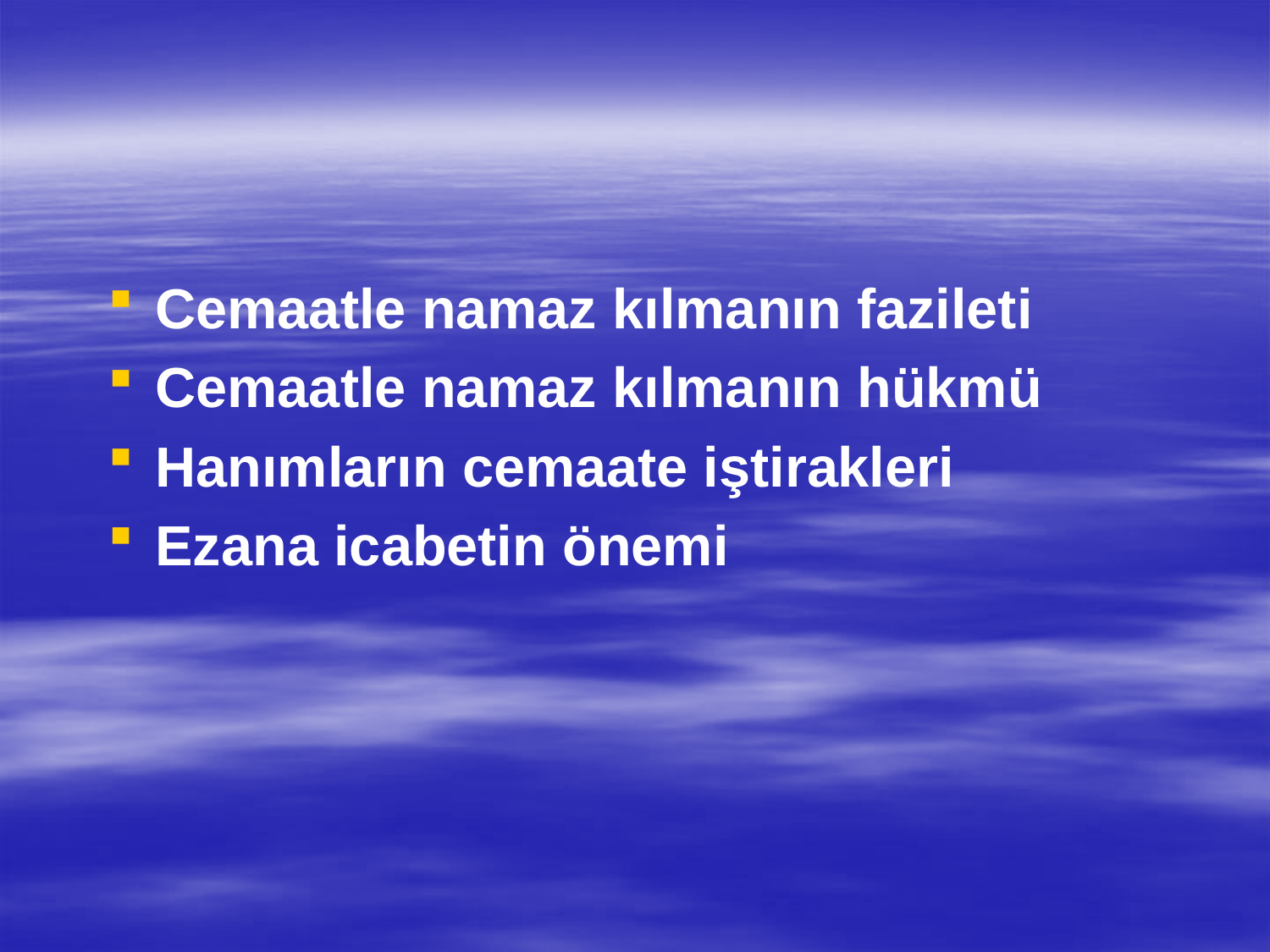

Cemaatle namaz kılmanın fazileti
Cemaatle namaz kılmanın hükmü
Hanımların cemaate iştirakleri
Ezana icabetin önemi